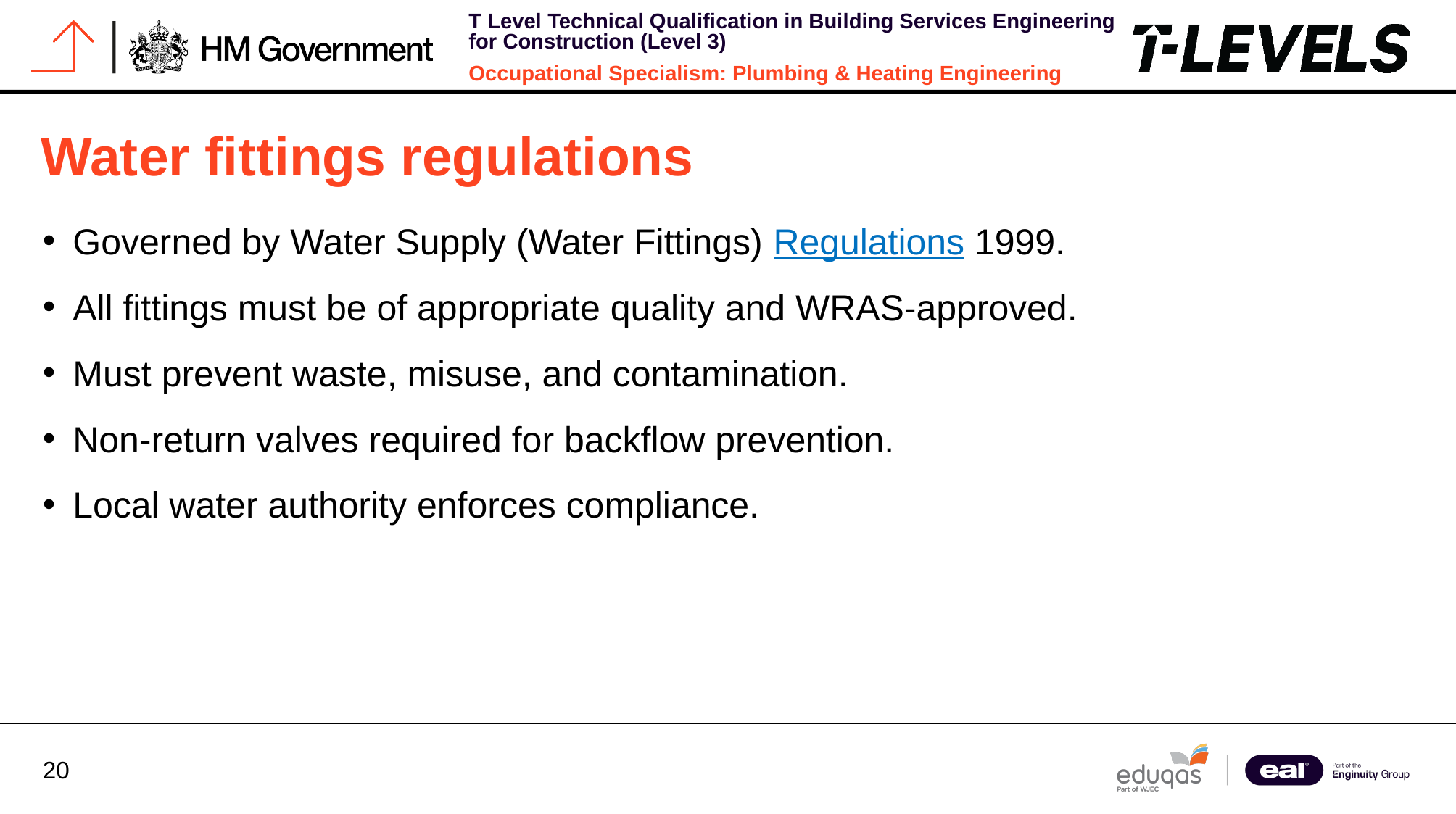

# Water fittings regulations
Governed by Water Supply (Water Fittings) Regulations 1999.
All fittings must be of appropriate quality and WRAS-approved.
Must prevent waste, misuse, and contamination.
Non-return valves required for backflow prevention.
Local water authority enforces compliance.